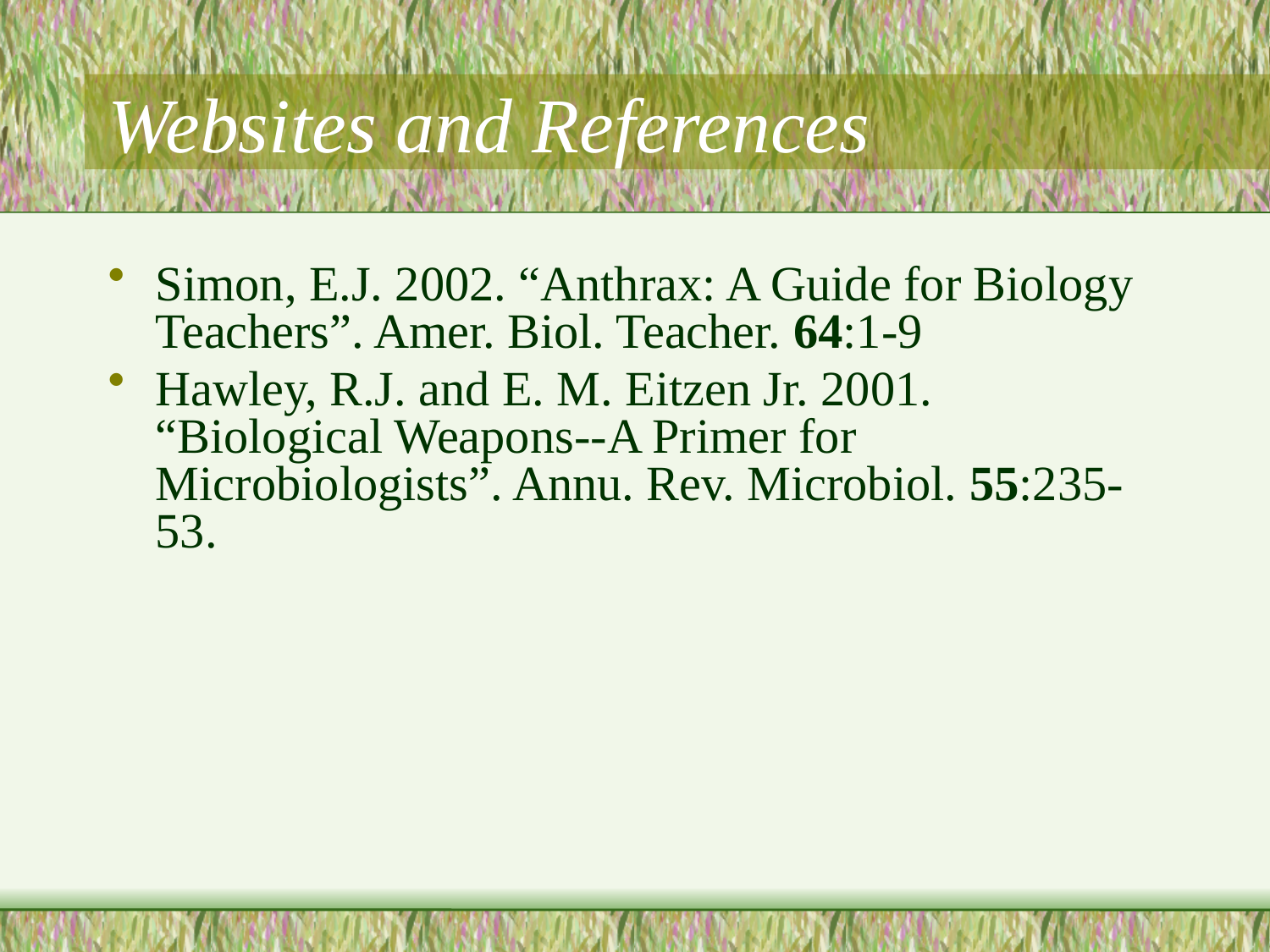

# Websites and References
Simon, E.J. 2002. “Anthrax: A Guide for Biology Teachers”. Amer. Biol. Teacher. 64:1-9
Hawley, R.J. and E. M. Eitzen Jr. 2001. “Biological Weapons--A Primer for Microbiologists”. Annu. Rev. Microbiol. 55:235-53.